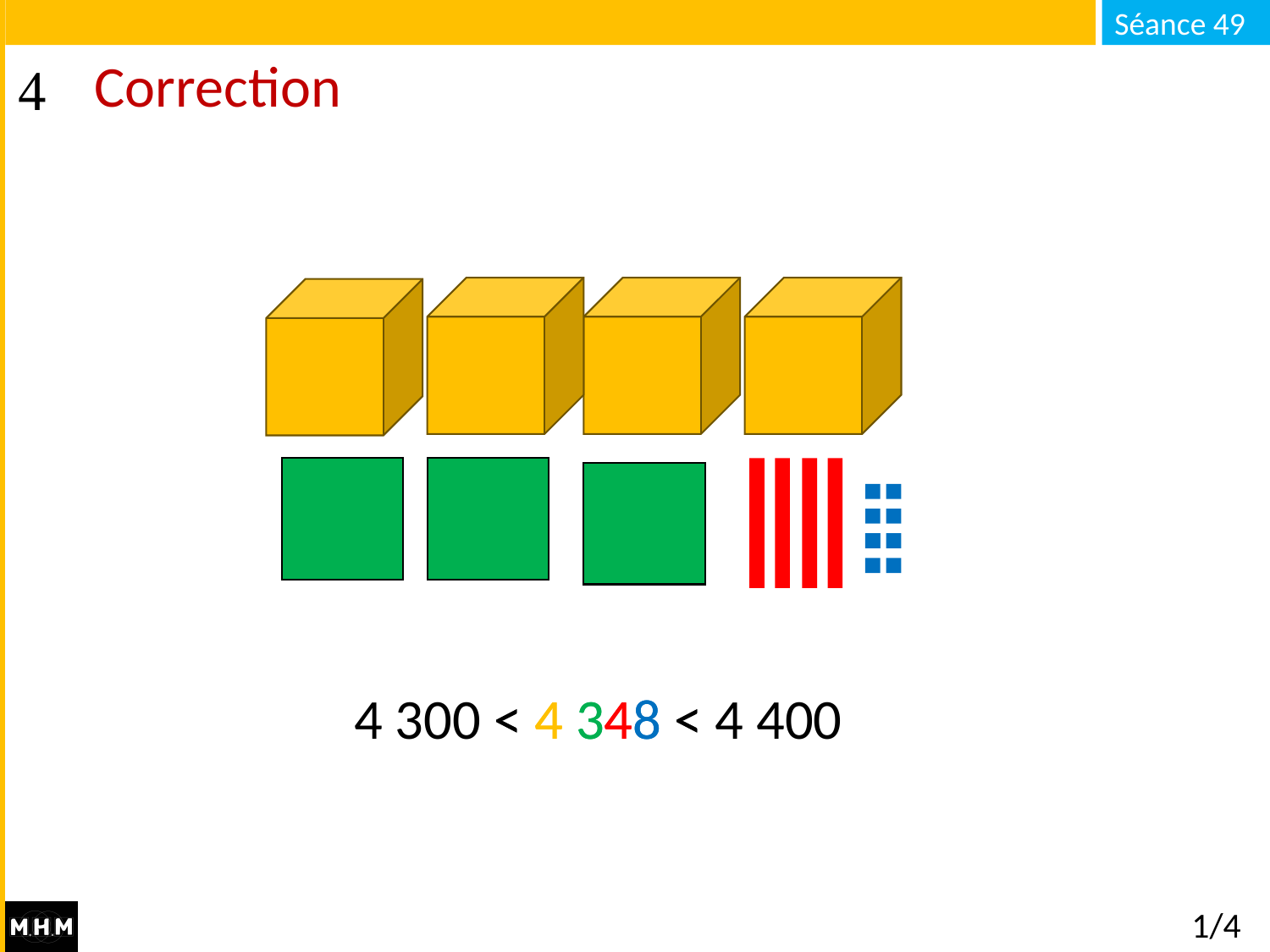

# Correction

4 300 < 4 348 < 4 400
4 300 < 4 348 < 4 400
1/4